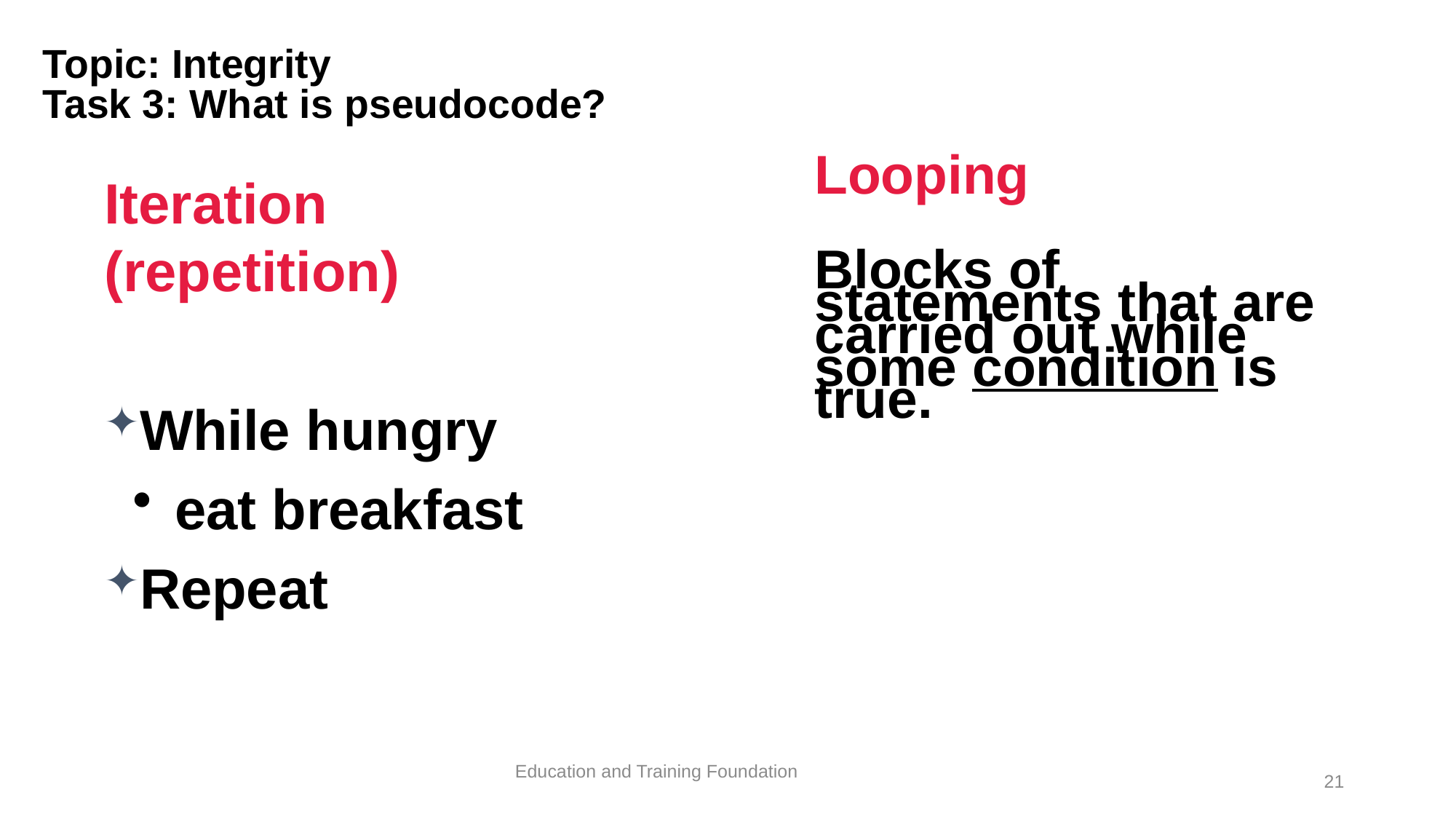

# Topic: Integrity Task 3: What is pseudocode?

Iteration (repetition)

While hungry
 eat breakfast
Repeat

Looping

Blocks of statements that are carried out while some condition is true.

Education and Training Foundation
21